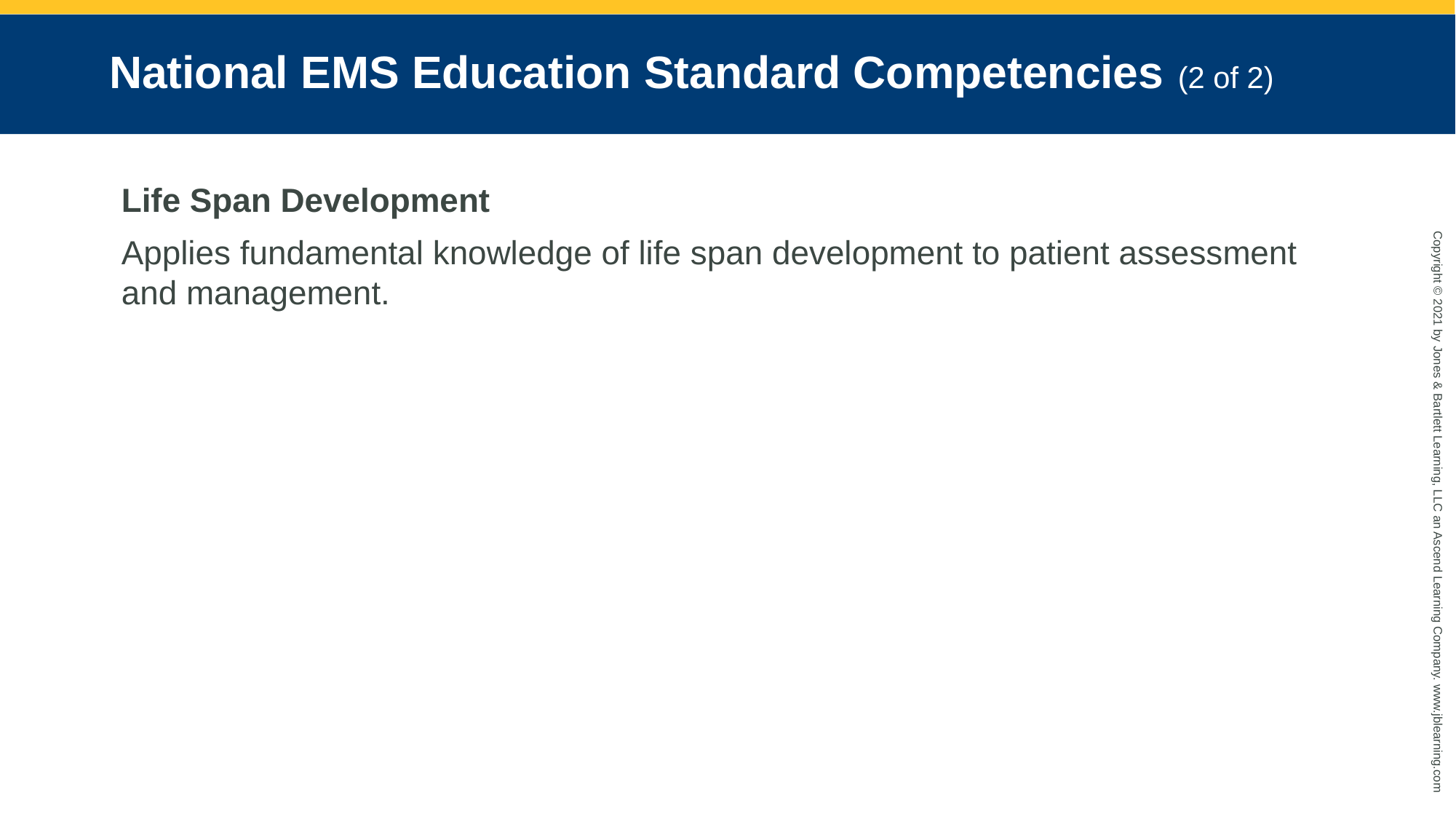

# National EMS Education Standard Competencies (2 of 2)
Life Span Development
Applies fundamental knowledge of life span development to patient assessment and management.